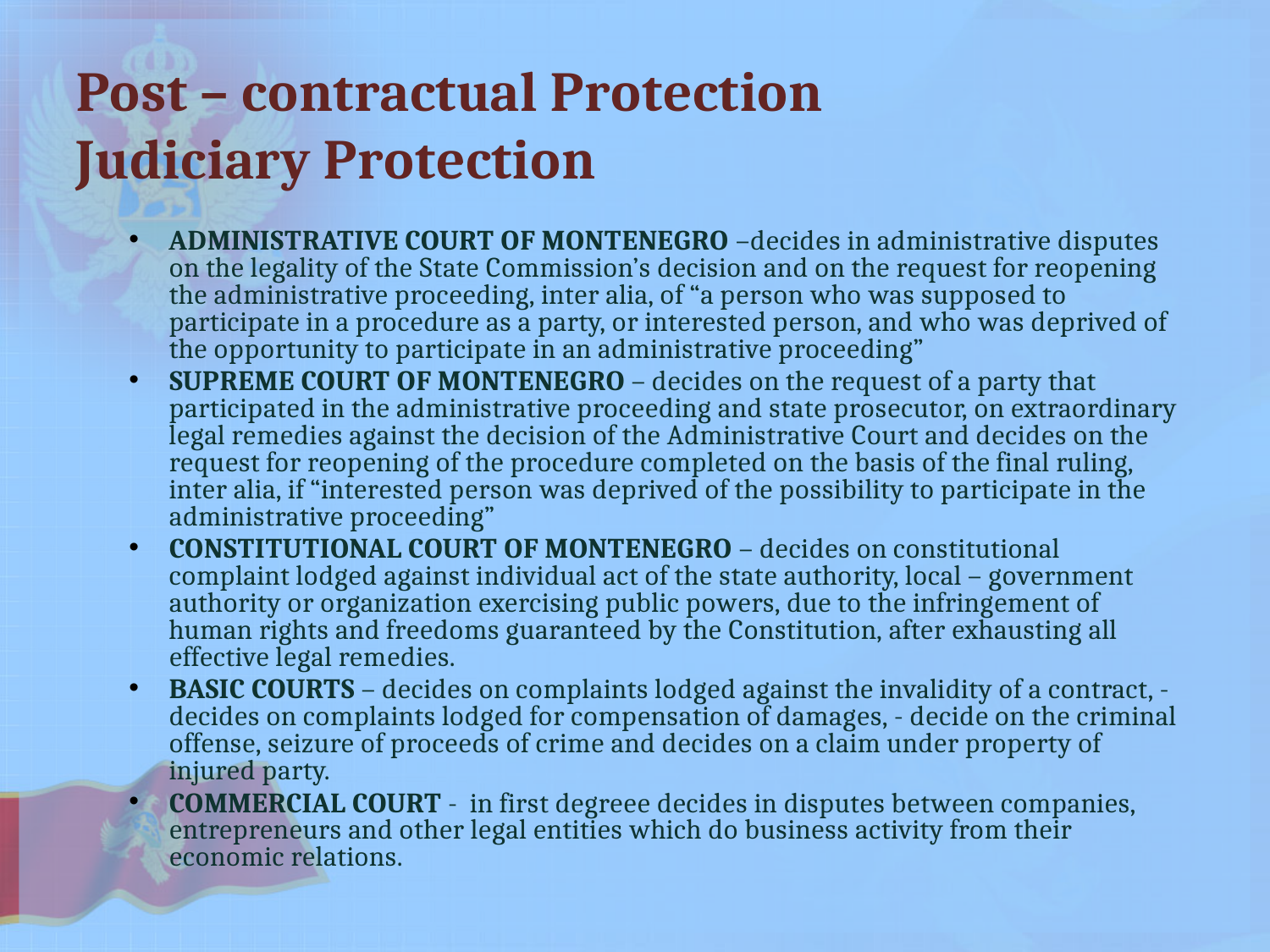

# Post – contractual Protection Judiciary Protection
ADMINISTRATIVE COURT OF MONTENEGRO –decides in administrative disputes on the legality of the State Commission’s decision and on the request for reopening the administrative proceeding, inter alia, of “a person who was supposed to participate in a procedure as a party, or interested person, and who was deprived of the opportunity to participate in an administrative proceeding”
SUPREME COURT OF MONTENEGRO – decides on the request of a party that participated in the administrative proceeding and state prosecutor, on extraordinary legal remedies against the decision of the Administrative Court and decides on the request for reopening of the procedure completed on the basis of the final ruling, inter alia, if “interested person was deprived of the possibility to participate in the administrative proceeding”
CONSTITUTIONAL COURT OF MONTENEGRO – decides on constitutional complaint lodged against individual act of the state authority, local – government authority or organization exercising public powers, due to the infringement of human rights and freedoms guaranteed by the Constitution, after exhausting all effective legal remedies.
BASIC COURTS – decides on complaints lodged against the invalidity of a contract, - decides on complaints lodged for compensation of damages, - decide on the criminal offense, seizure of proceeds of crime and decides on a claim under property of injured party.
COMMERCIAL COURT -  in first degreee decides in disputes between companies, entrepreneurs and other legal entities which do business activity from their economic relations.